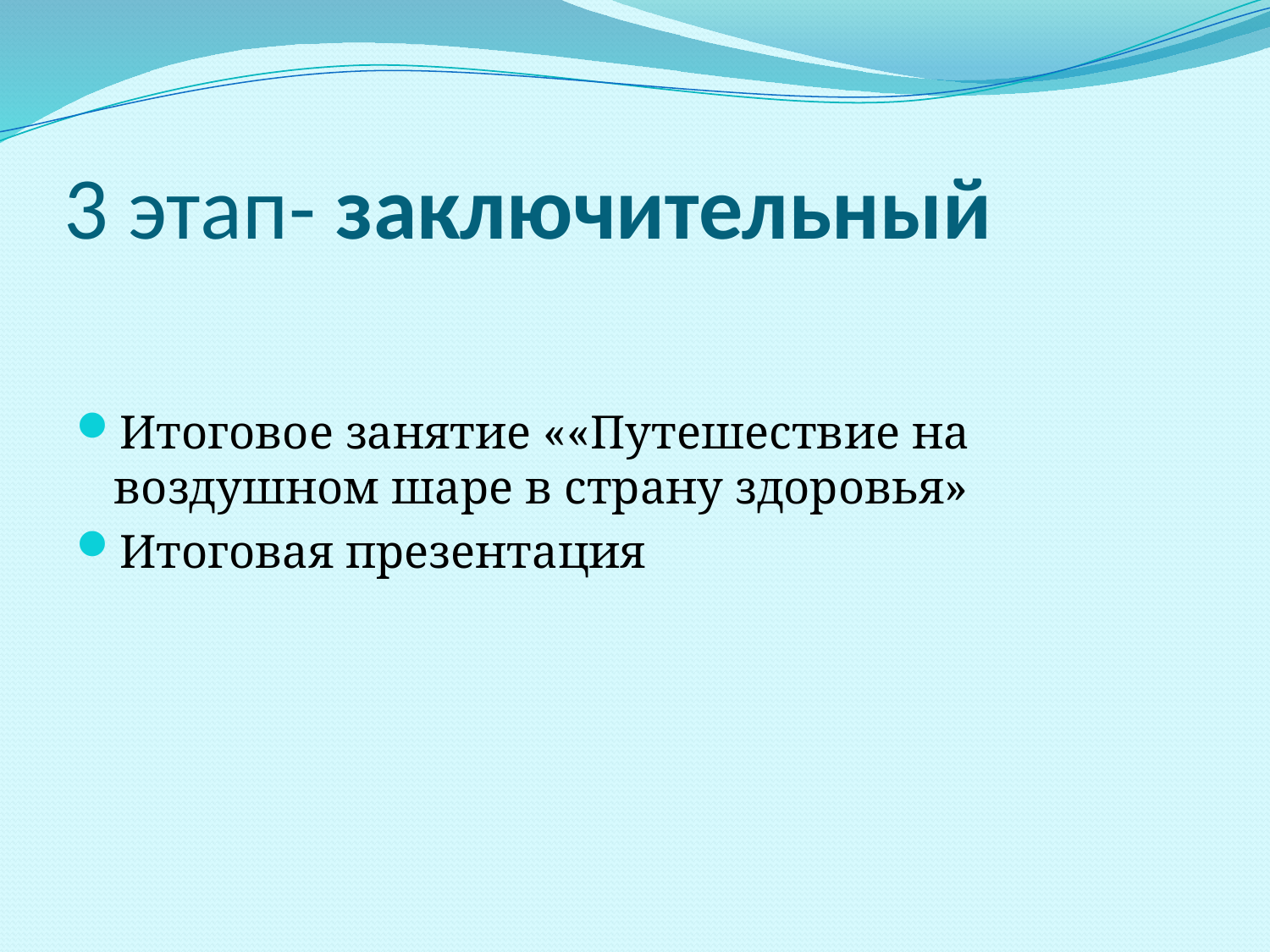

# 3 этап- заключительный

Итоговое занятие ««Путешествие на воздушном шаре в страну здоровья»
Итоговая презентация